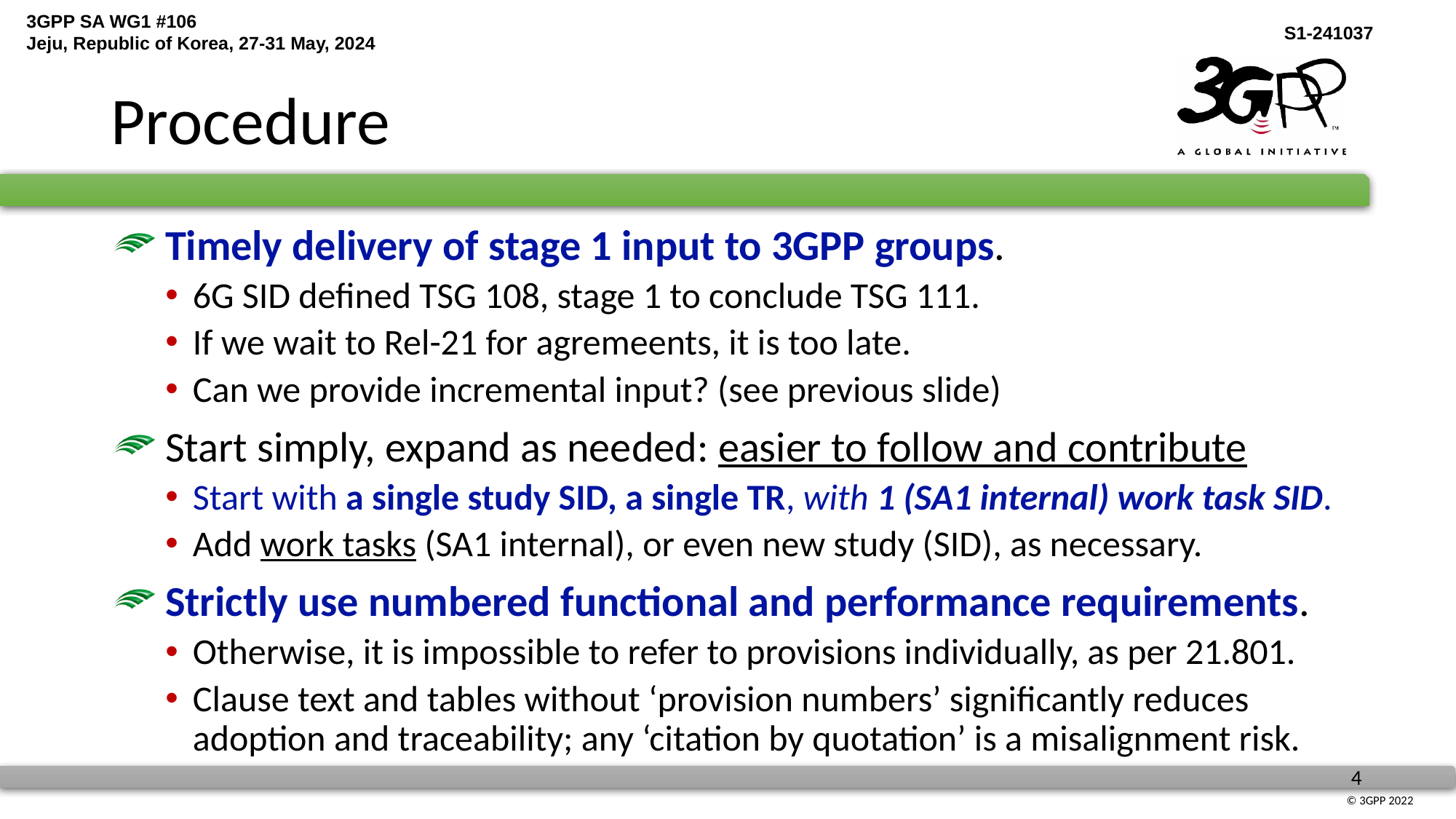

# Procedure
 Timely delivery of stage 1 input to 3GPP groups.
6G SID defined TSG 108, stage 1 to conclude TSG 111.
If we wait to Rel-21 for agremeents, it is too late.
Can we provide incremental input? (see previous slide)
 Start simply, expand as needed: easier to follow and contribute
Start with a single study SID, a single TR, with 1 (SA1 internal) work task SID.
Add work tasks (SA1 internal), or even new study (SID), as necessary.
 Strictly use numbered functional and performance requirements.
Otherwise, it is impossible to refer to provisions individually, as per 21.801.
Clause text and tables without ‘provision numbers’ significantly reduces adoption and traceability; any ‘citation by quotation’ is a misalignment risk.